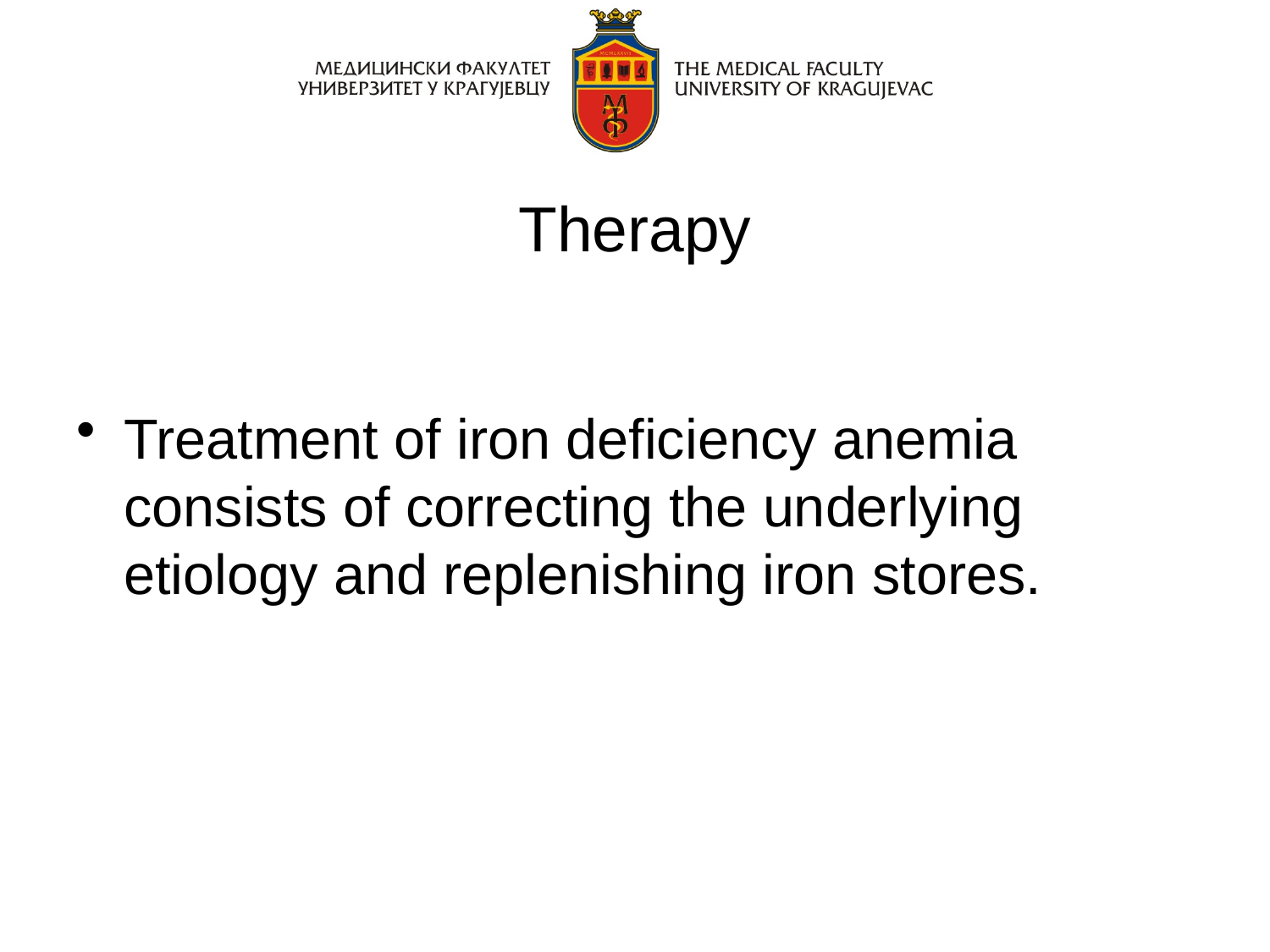

# Therapy

Treatment of iron deficiency anemia consists of correcting the underlying etiology and replenishing iron stores.